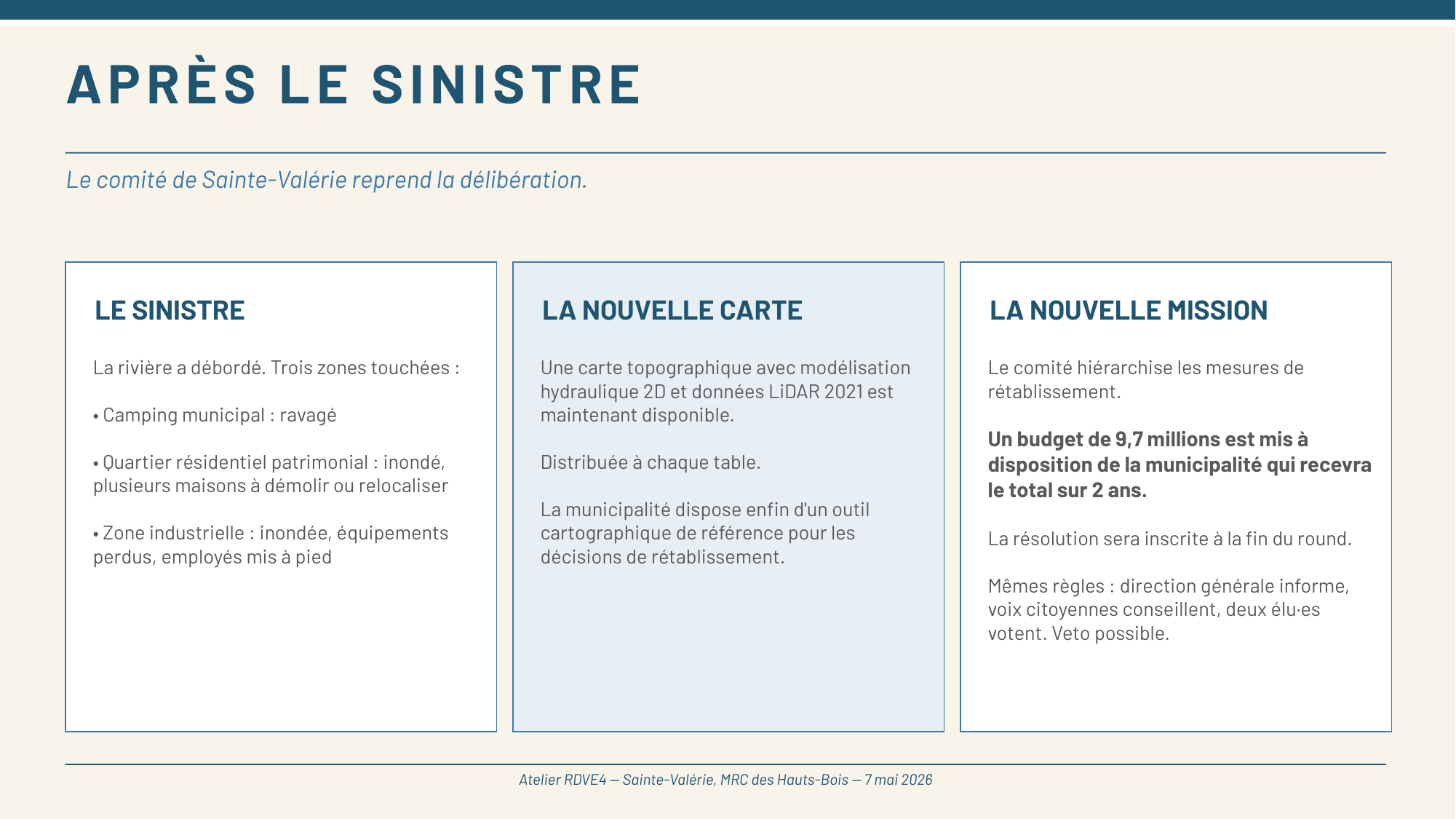

APRÈS LE SINISTRE

Le comité de Sainte-Valérie reprend la délibération.

LE SINISTRE
LA NOUVELLE CARTE
LA NOUVELLE MISSION
La rivière a débordé. Trois zones touchées :

• Camping municipal : ravagé

• Quartier résidentiel patrimonial : inondé, plusieurs maisons à démolir ou relocaliser

• Zone industrielle : inondée, équipements perdus, employés mis à pied
Une carte topographique avec modélisation hydraulique 2D et données LiDAR 2021 est maintenant disponible.

Distribuée à chaque table.

La municipalité dispose enfin d'un outil cartographique de référence pour les décisions de rétablissement.
Le comité hiérarchise les mesures de rétablissement.

Un budget de 9,7 millions est mis à disposition de la municipalité qui recevra le total sur 2 ans.

La résolution sera inscrite à la fin du round.

Mêmes règles : direction générale informe, voix citoyennes conseillent, deux élu·es votent. Veto possible.

Atelier RDVE4 — Sainte-Valérie, MRC des Hauts-Bois — 7 mai 2026